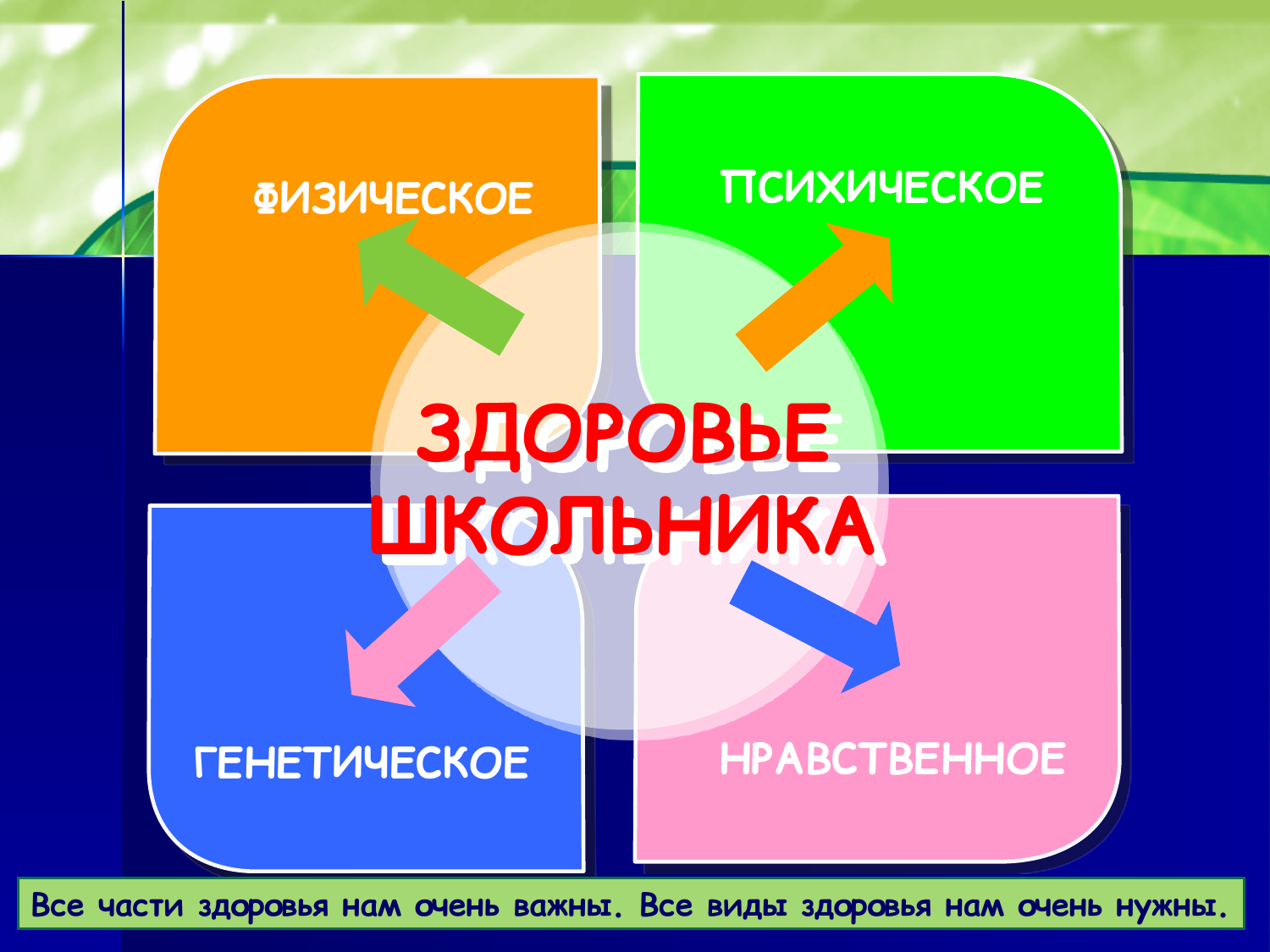

ПСИХИЧЕСКОЕ
ФИЗИЧЕСКОЕ
ЗДОРОВЬЕ
ШКОЛЬНИКА

НРАВСТВЕННОЕ
ГЕНЕТИЧЕСКОЕ
Все части здоровья нам очень важны. Все виды здоровья нам очень нужны.